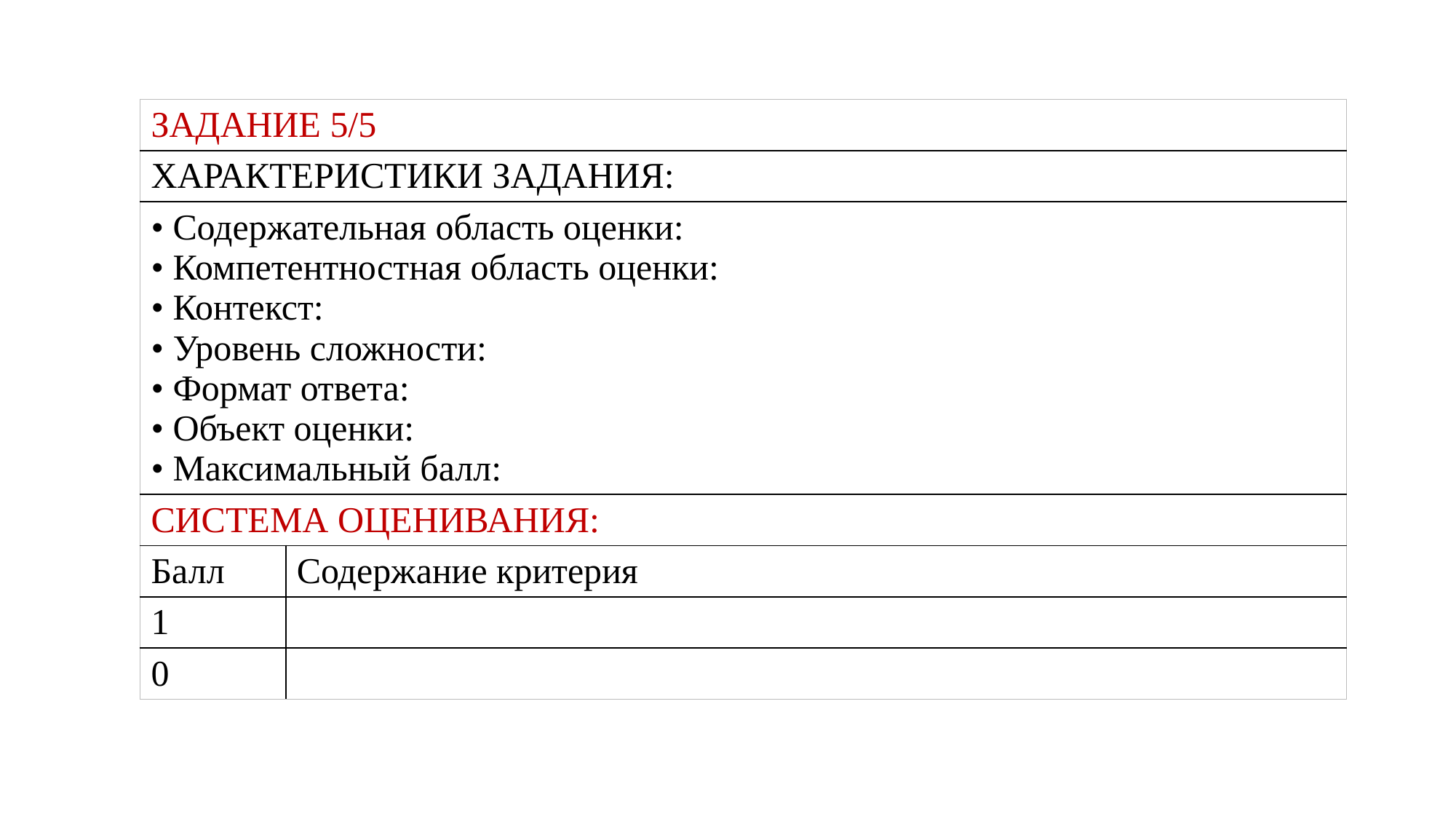

| ЗАДАНИЕ 5/5 |  |
| --- | --- |
| ХАРАКТЕРИСТИКИ ЗАДАНИЯ: |  |
| • Содержательная область оценки: • Компетентностная область оценки: • Контекст: • Уровень сложности: • Формат ответа: • Объект оценки: • Максимальный балл: |  |
| СИСТЕМА ОЦЕНИВАНИЯ: |  |
| Балл | Содержание критерия |
| 1 |  |
| 0 |  |